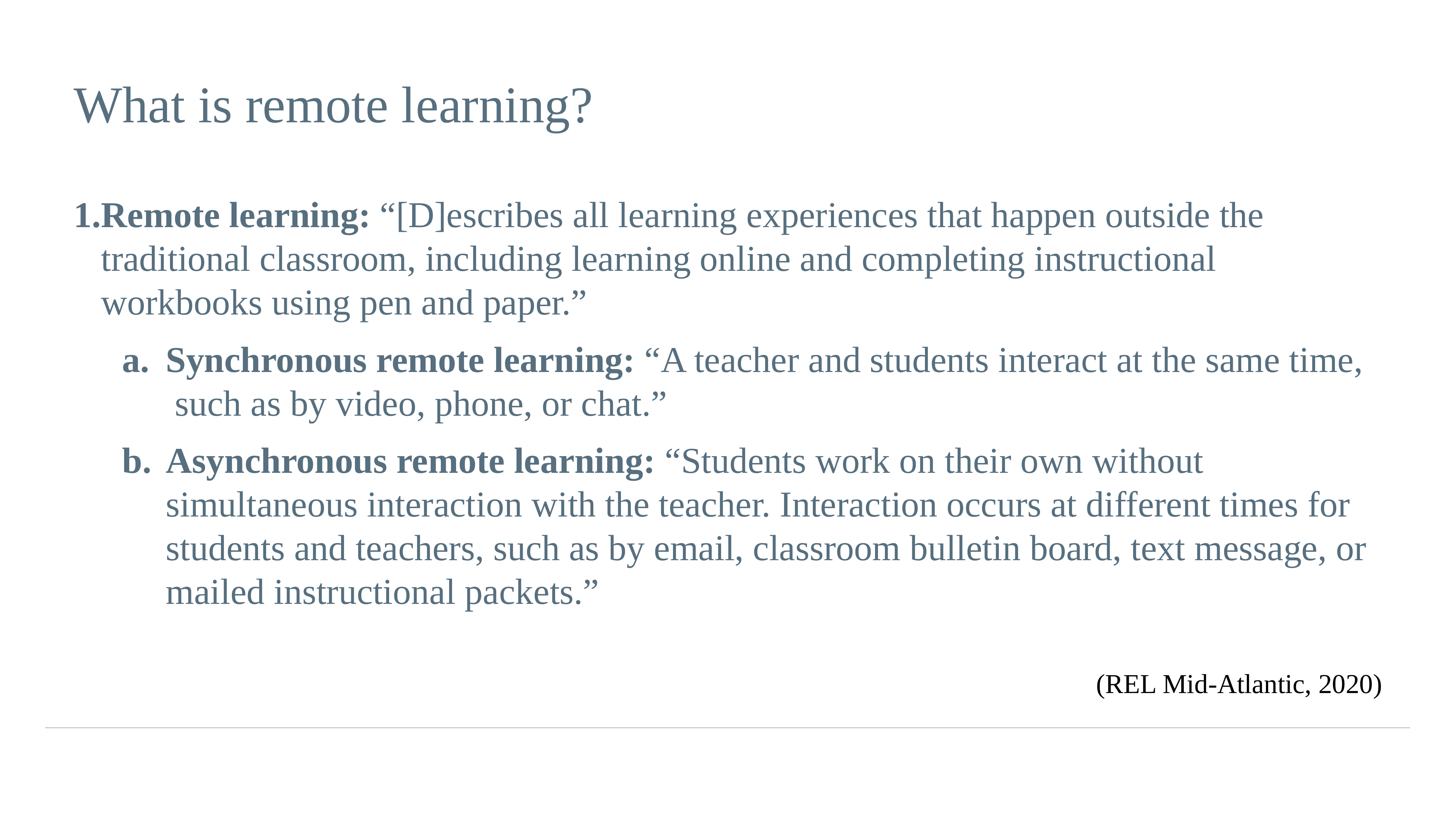

# What is remote learning?
Remote learning: “[D]escribes all learning experiences that happen outside the traditional classroom, including learning online and completing instructional workbooks using pen and paper.”
Synchronous remote learning: “A teacher and students interact at the same time,    such as by video, phone, or chat.”
Asynchronous remote learning: “Students work on their own without simultaneous interaction with the teacher. Interaction occurs at different times for students and teachers, such as by email, classroom bulletin board, text message, or mailed instructional packets.”
(REL Mid-Atlantic, 2020)